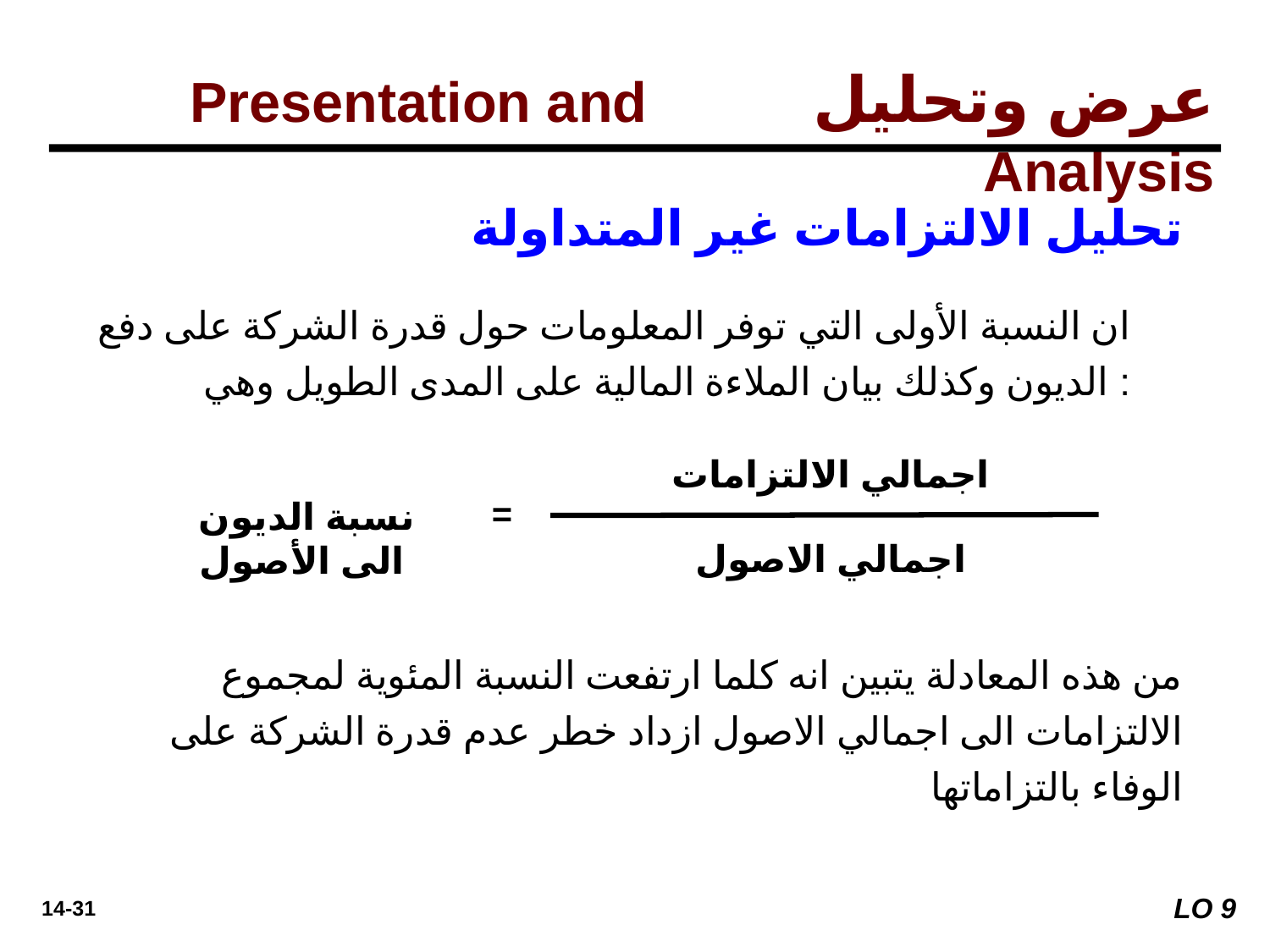

عرض وتحليل          Presentation and Analysis

تحليل الالتزامات غير المتداولة
ان النسبة الأولى التي توفر المعلومات حول قدرة الشركة على دفع الديون وكذلك بيان الملاءة المالية على المدى الطويل وهي :
اجمالي الالتزامات
نسبة الديون الى الأصول
 =

اجمالي الاصول
من هذه المعادلة يتبين انه كلما ارتفعت النسبة المئوية لمجموع الالتزامات الى اجمالي الاصول ازداد خطر عدم قدرة الشركة على الوفاء بالتزاماتها
LO 9